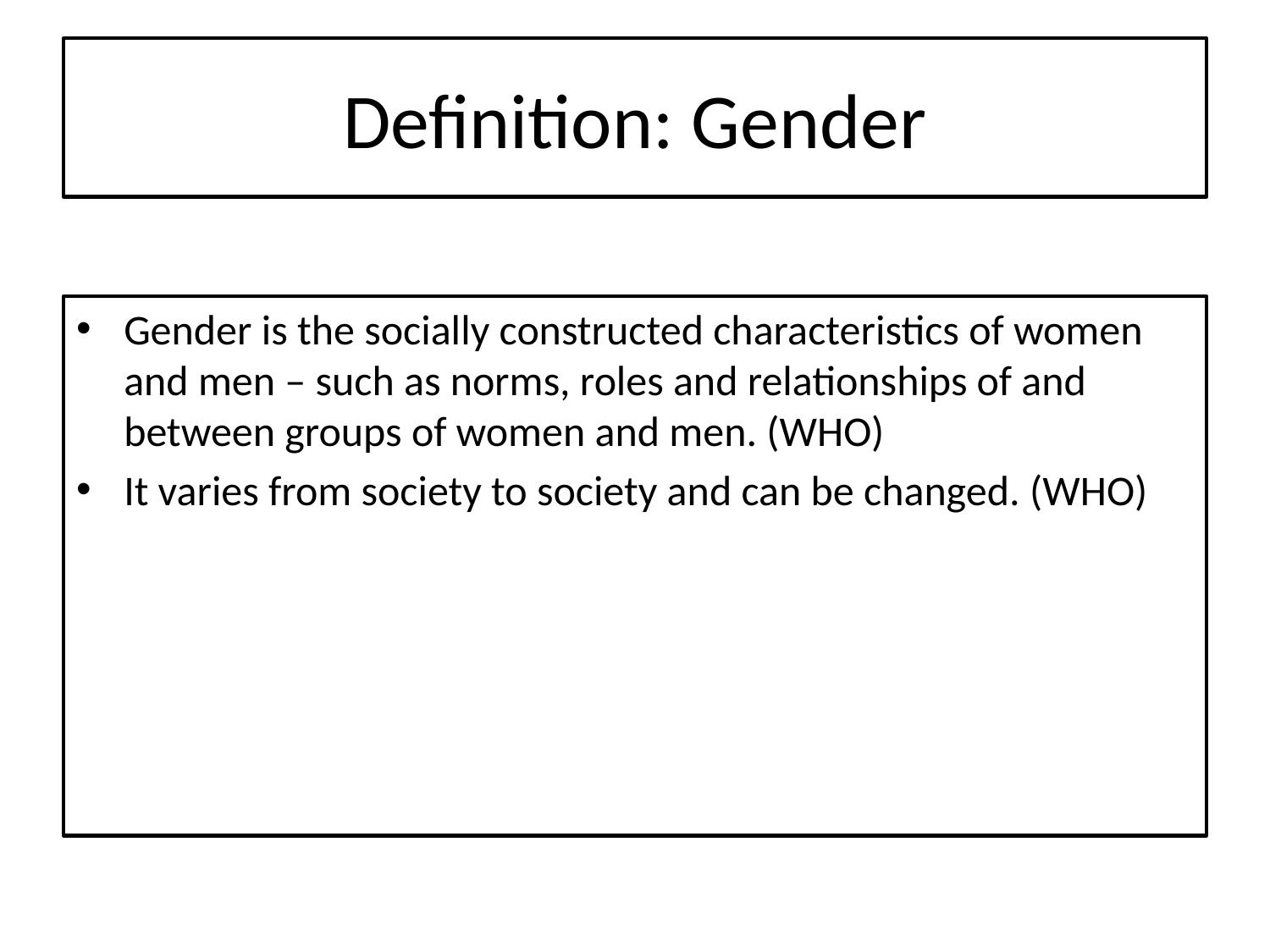

# Definition: Gender
Gender is the socially constructed characteristics of women and men – such as norms, roles and relationships of and between groups of women and men. (WHO)
It varies from society to society and can be changed. (WHO)